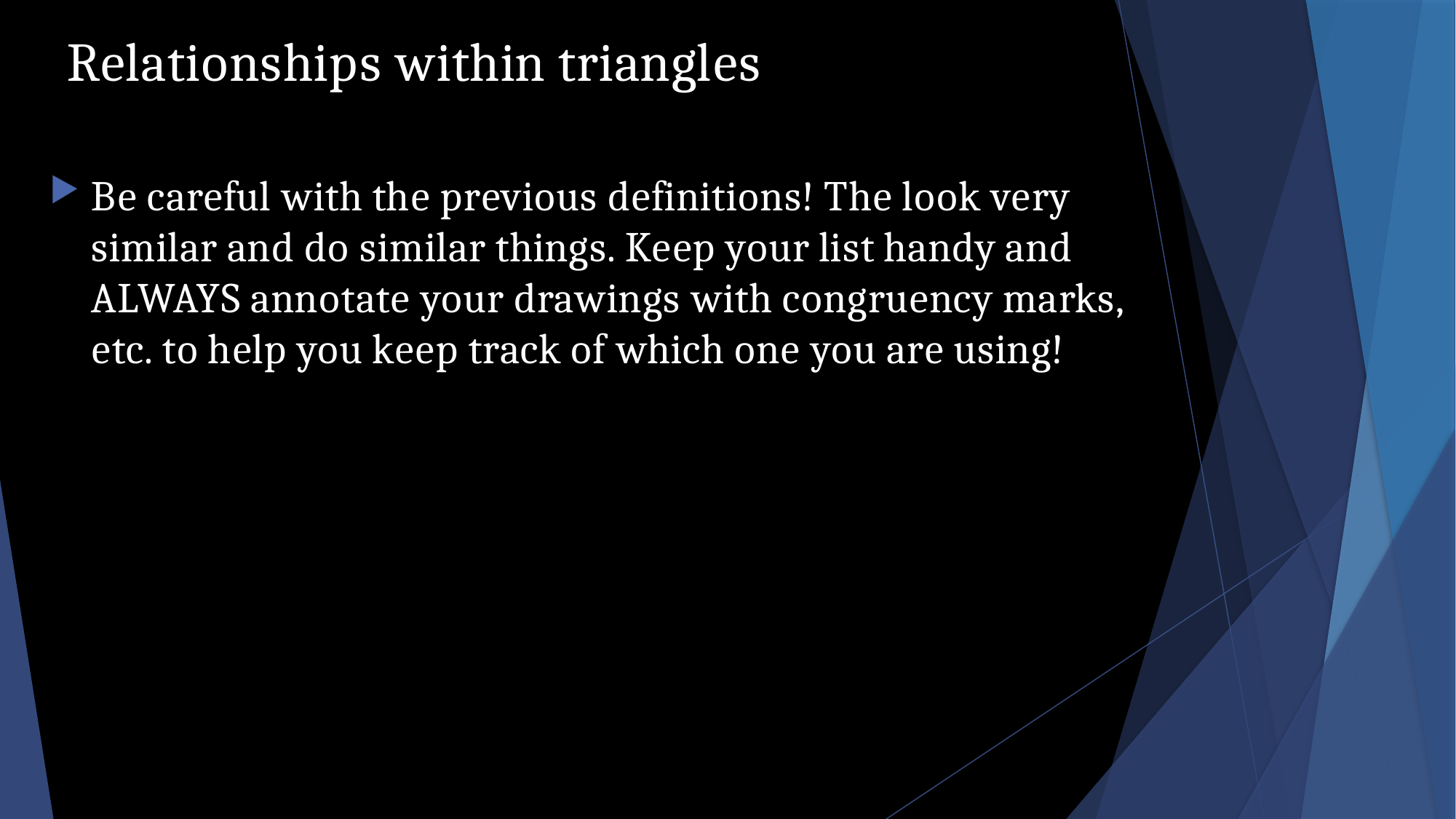

# Relationships within triangles
Be careful with the previous definitions! The look very similar and do similar things. Keep your list handy and ALWAYS annotate your drawings with congruency marks, etc. to help you keep track of which one you are using!